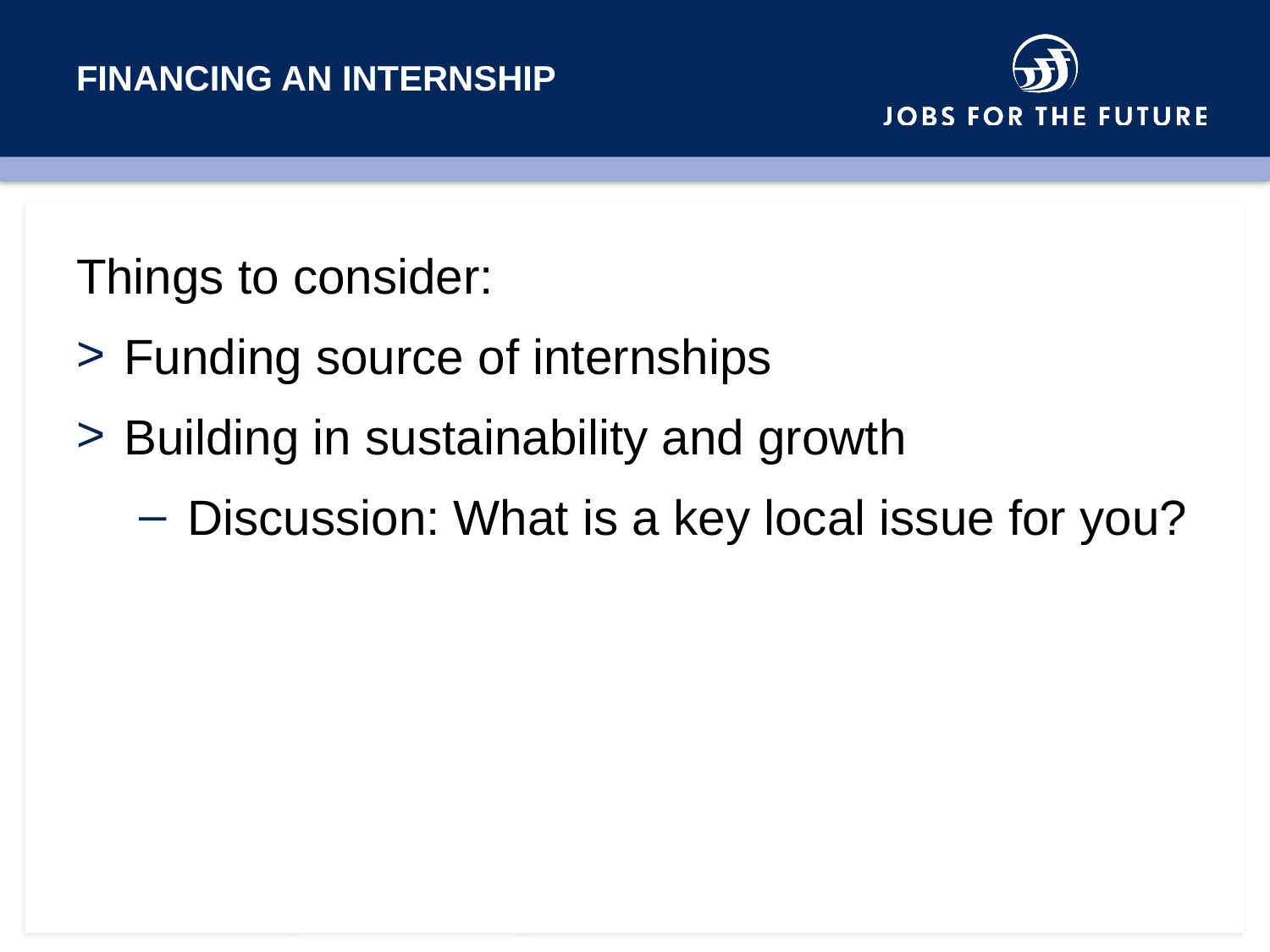

# Financing An Internship
Things to consider:
Funding source of internships
Building in sustainability and growth
Discussion: What is a key local issue for you?